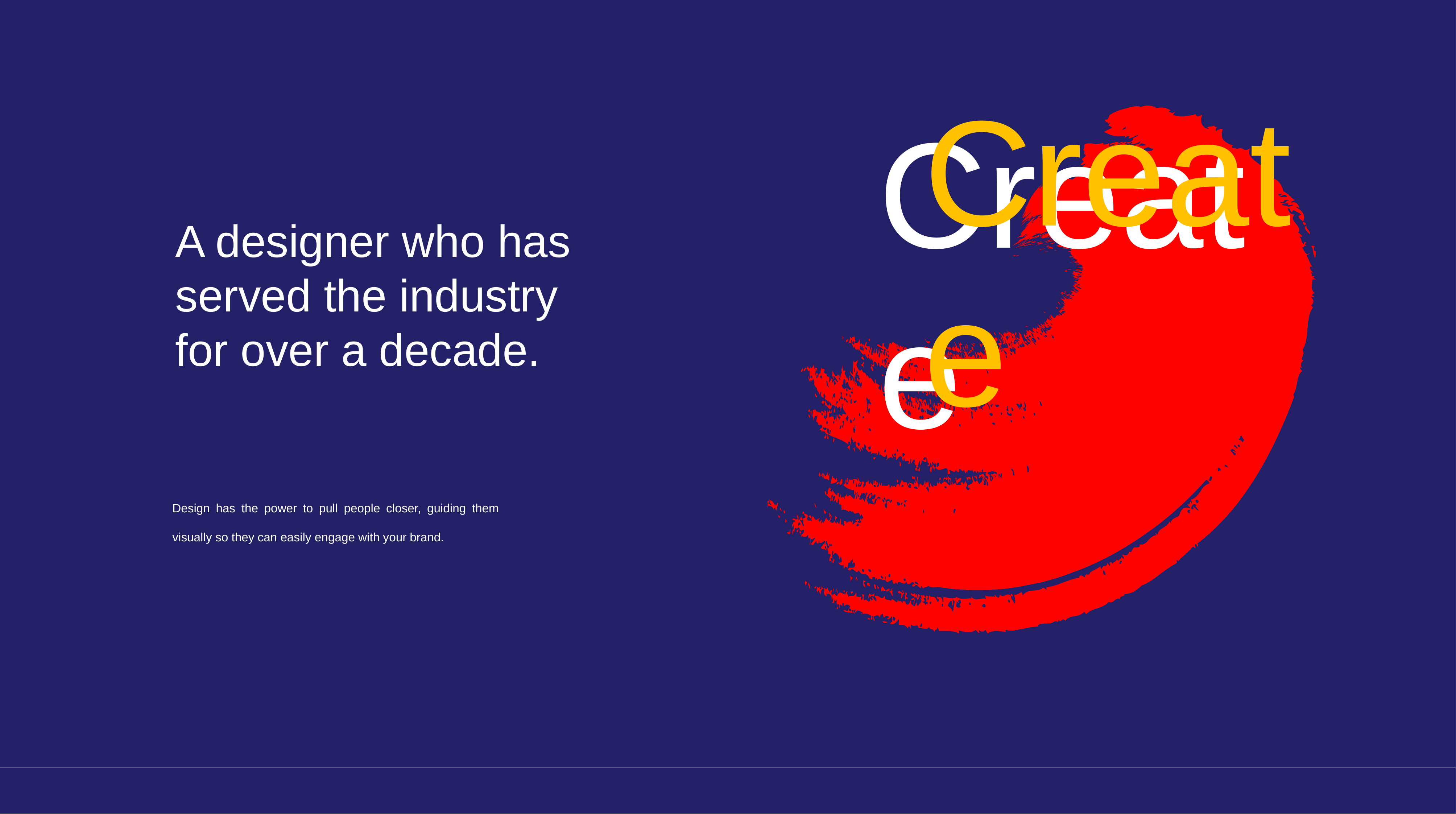

Create
Create

A designer who has served the industry for over a decade.
Design has the power to pull people closer, guiding them visually so they can easily engage with your brand.